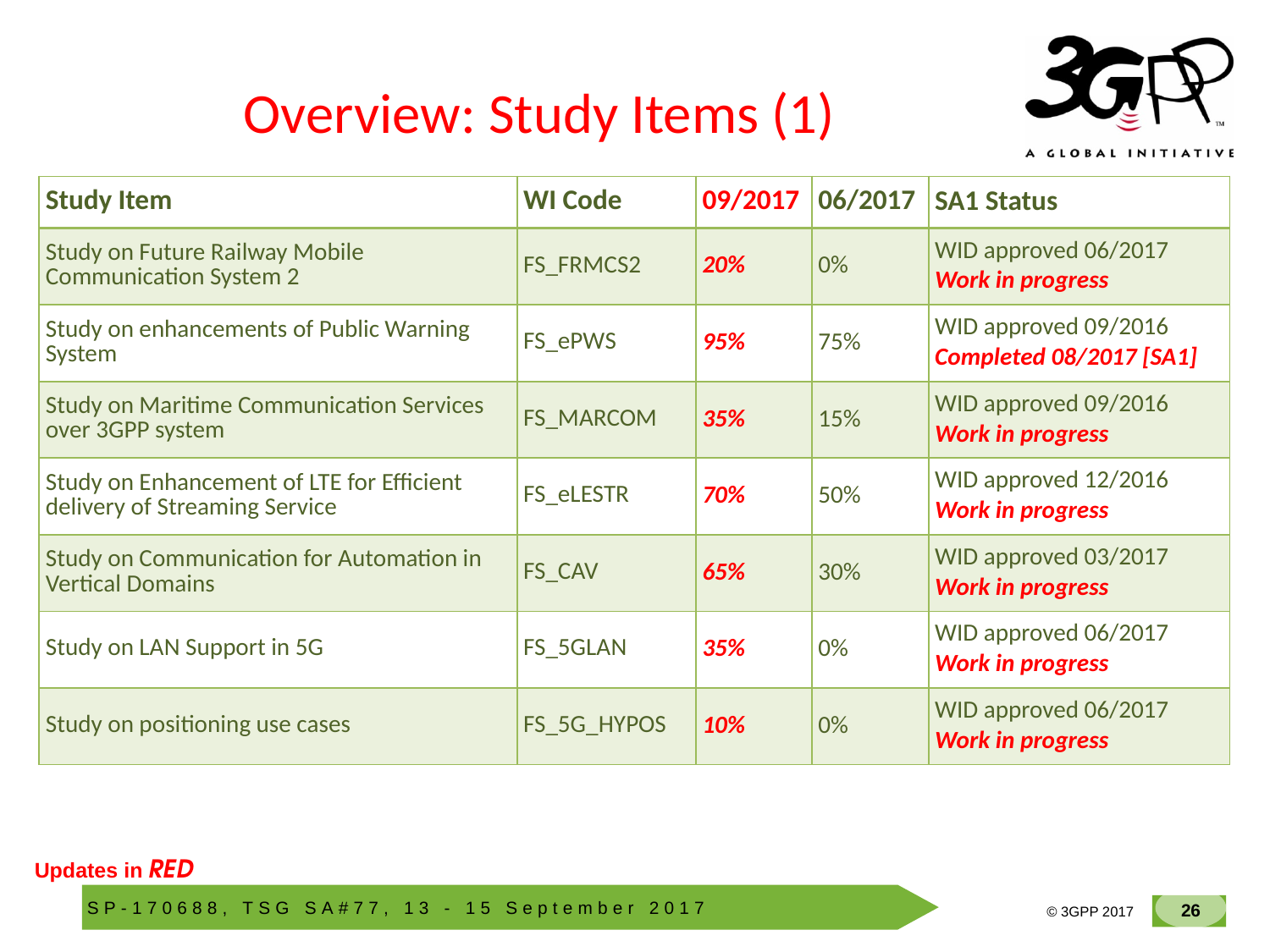

# Overview: Study Items (1)
| Study Item | WI Code | 09/2017 | 06/2017 | SA1 Status |
| --- | --- | --- | --- | --- |
| Study on Future Railway Mobile Communication System 2 | FS\_FRMCS2 | 20% | 0% | WID approved 06/2017 Work in progress |
| Study on enhancements of Public Warning System | FS\_ePWS | 95% | 75% | WID approved 09/2016 Completed 08/2017 [SA1] |
| Study on Maritime Communication Services over 3GPP system | FS\_MARCOM | 35% | 15% | WID approved 09/2016 Work in progress |
| Study on Enhancement of LTE for Efficient delivery of Streaming Service | FS\_eLESTR | 70% | 50% | WID approved 12/2016 Work in progress |
| Study on Communication for Automation in Vertical Domains | FS\_CAV | 65% | 30% | WID approved 03/2017 Work in progress |
| Study on LAN Support in 5G | FS\_5GLAN | 35% | 0% | WID approved 06/2017 Work in progress |
| Study on positioning use cases | FS\_5G\_HYPOS | 10% | 0% | WID approved 06/2017 Work in progress |
Updates in RED